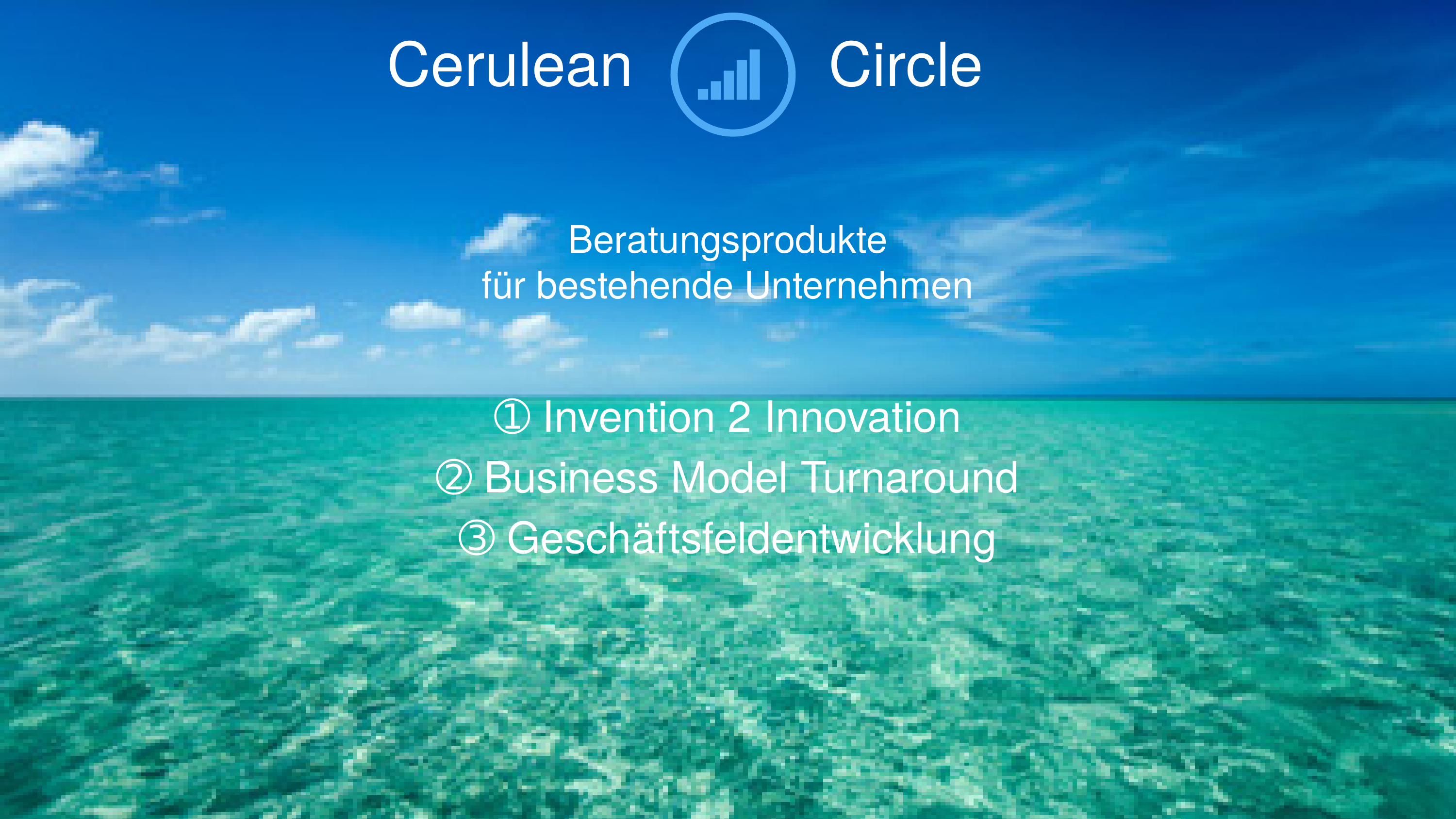

# Beratungsprodukte für bestehende Unternehmen
➀ Invention 2 Innovation
➁ Business Model Turnaround
➂ Geschäftsfeldentwicklung